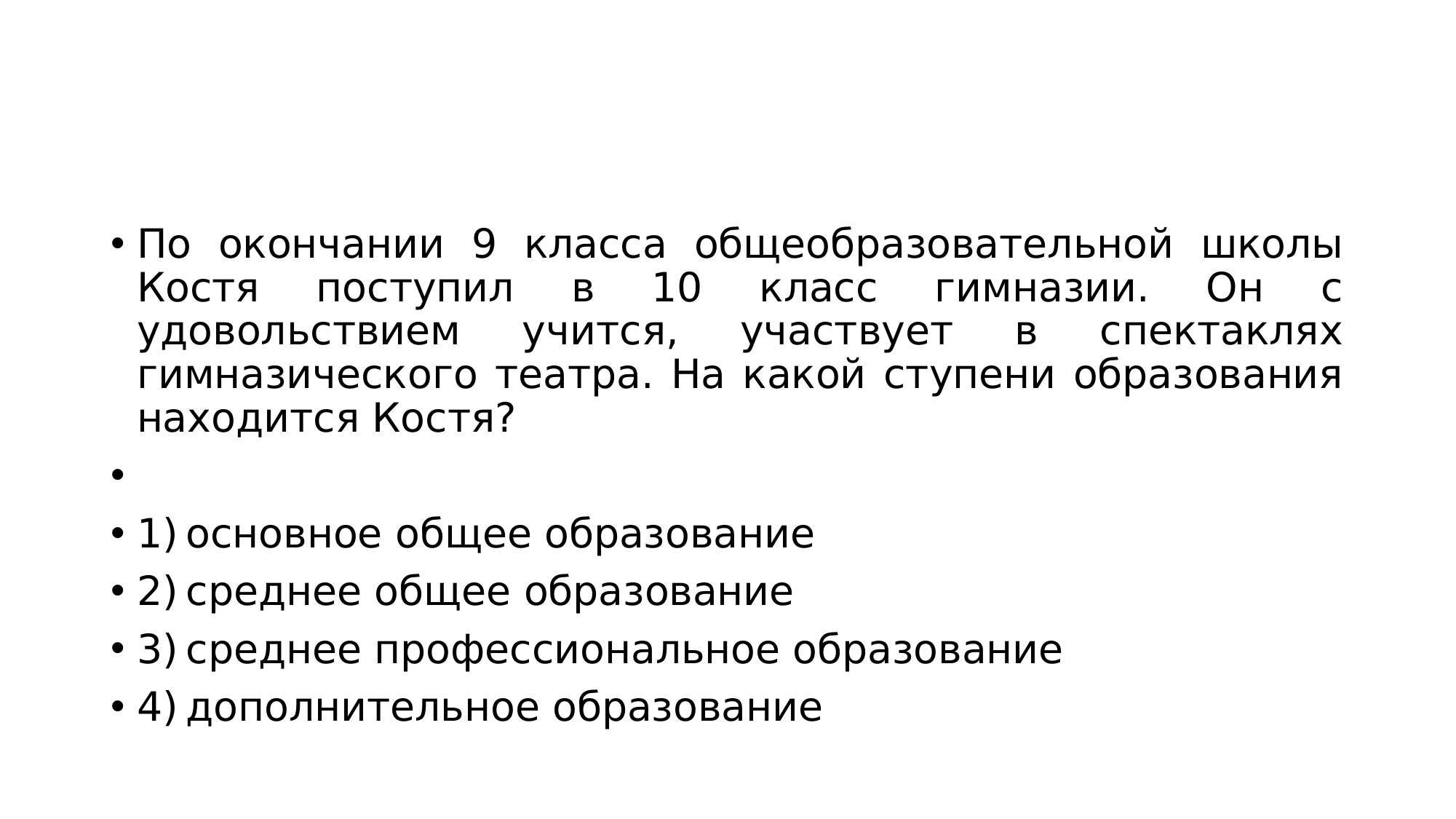

#
По окончании 9 класса общеобразовательной школы Костя поступил в 10 класс гимназии. Он с удовольствием учится, участвует в спектаклях гимназического театра. На какой ступени образования находится Костя?

1) основное общее образование
2) среднее общее образование
3) среднее профессиональное образование
4) дополнительное образование